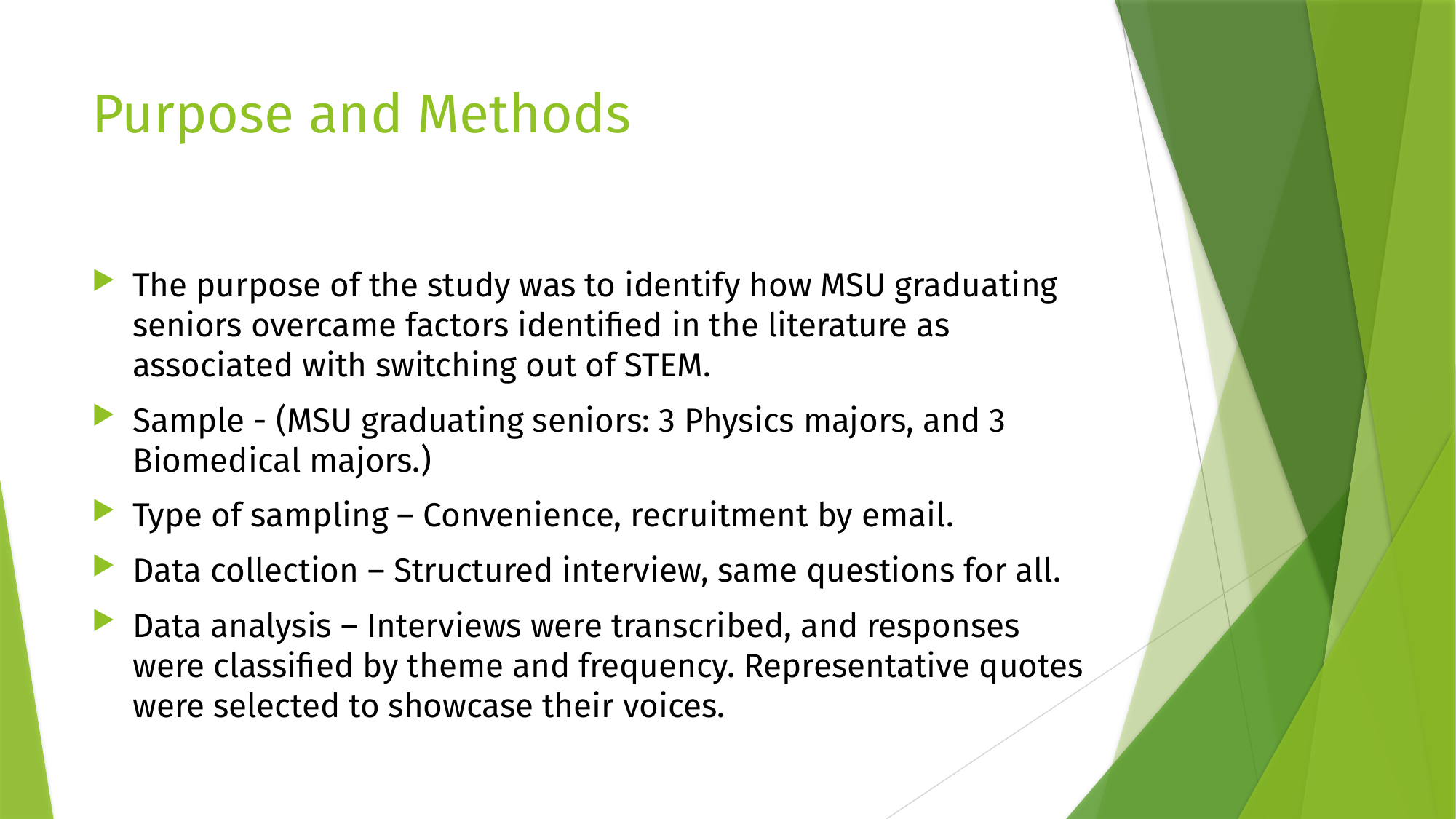

# Purpose and Methods
The purpose of the study was to identify how MSU graduating seniors overcame factors identified in the literature as associated with switching out of STEM.
Sample - (MSU graduating seniors: 3 Physics majors, and 3 Biomedical majors.)
Type of sampling – Convenience, recruitment by email.
Data collection – Structured interview, same questions for all.
Data analysis – Interviews were transcribed, and responses were classified by theme and frequency. Representative quotes were selected to showcase their voices.